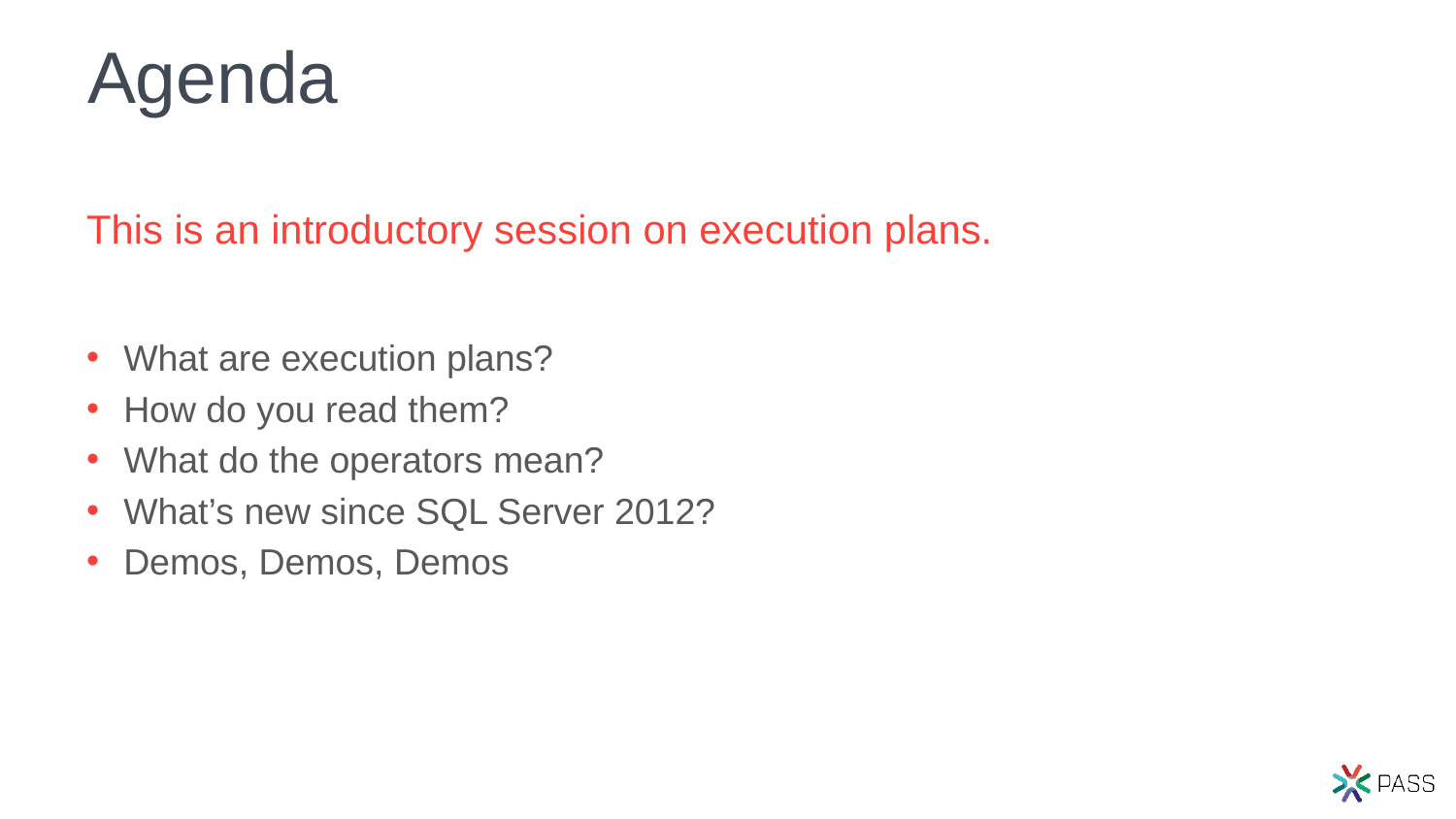

# Agenda
This is an introductory session on execution plans.
What are execution plans?
How do you read them?
What do the operators mean?
What’s new since SQL Server 2012?
Demos, Demos, Demos